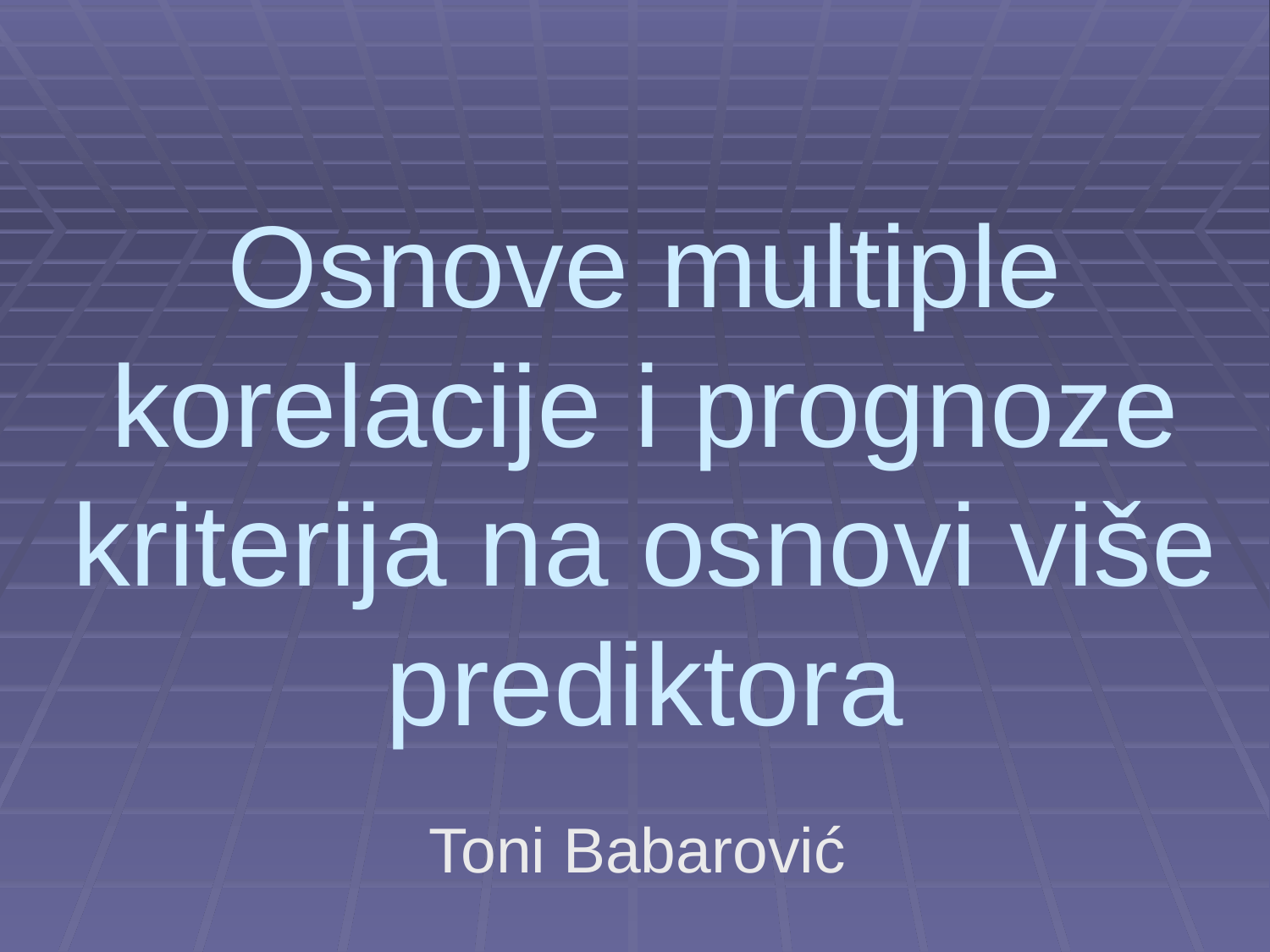

# Osnove multiple korelacije i prognoze kriterija na osnovi više prediktora
Toni Babarović